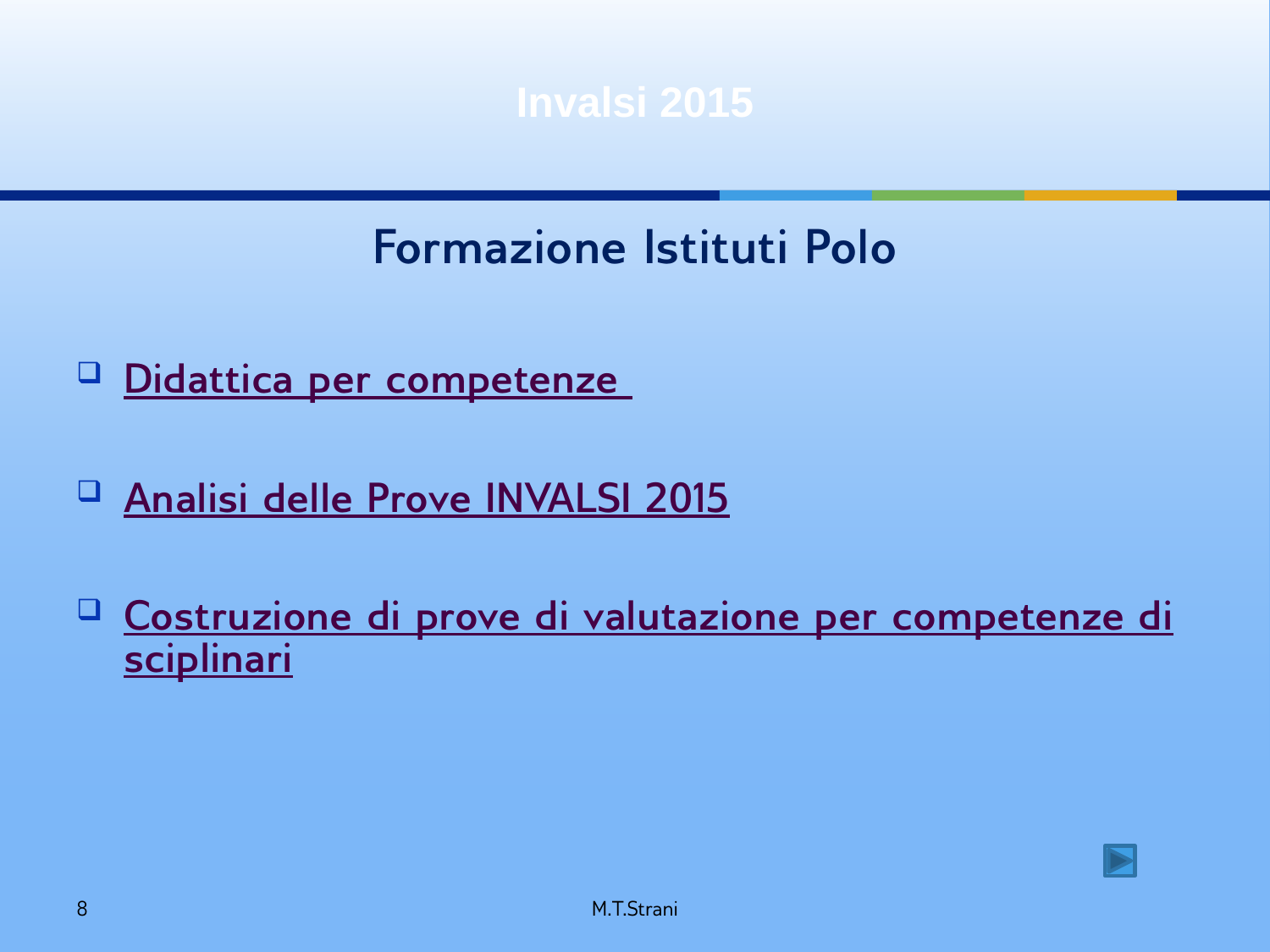

# Invalsi 2015
Formazione Istituti Polo

Didattica per competenze

Analisi delle Prove INVALSI 2015

Costruzione di prove di valutazione per competenze disciplinari

8
M.T.Strani